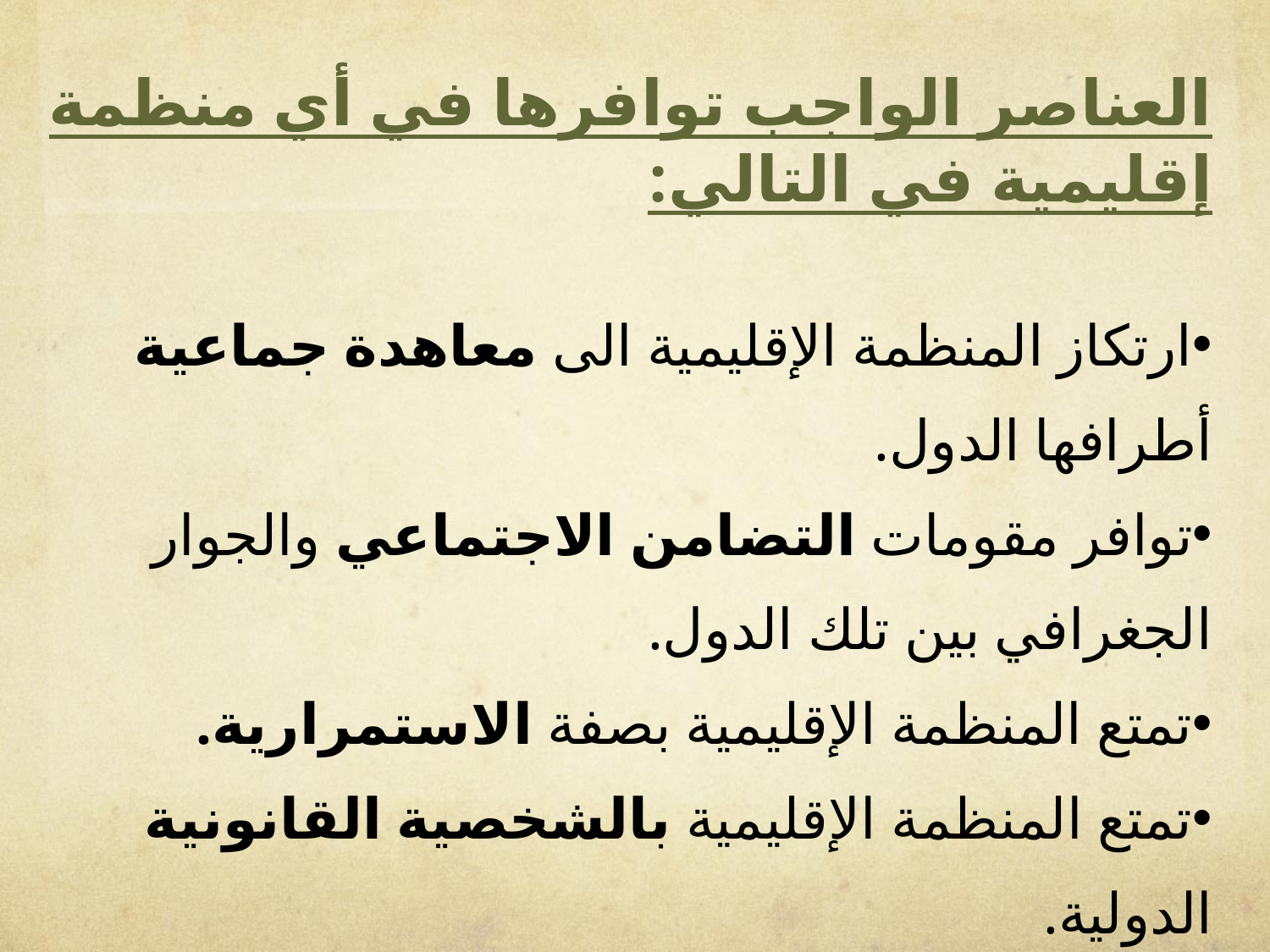

العناصر الواجب توافرها في أي منظمة إقليمية في التالي:

ارتكاز المنظمة الإقليمية الى معاهدة جماعية أطرافها الدول.
توافر مقومات التضامن الاجتماعي والجوار الجغرافي بين تلك الدول.
تمتع المنظمة الإقليمية بصفة الاستمرارية.
تمتع المنظمة الإقليمية بالشخصية القانونية الدولية.
أهمية توافق أهداف المنظمة الإقليمية مع أهداف الأمم المتحدة والتي ينبغي أن يكون من بين أهدافها العمل على حفظ الأمن والسلام الدوليين.